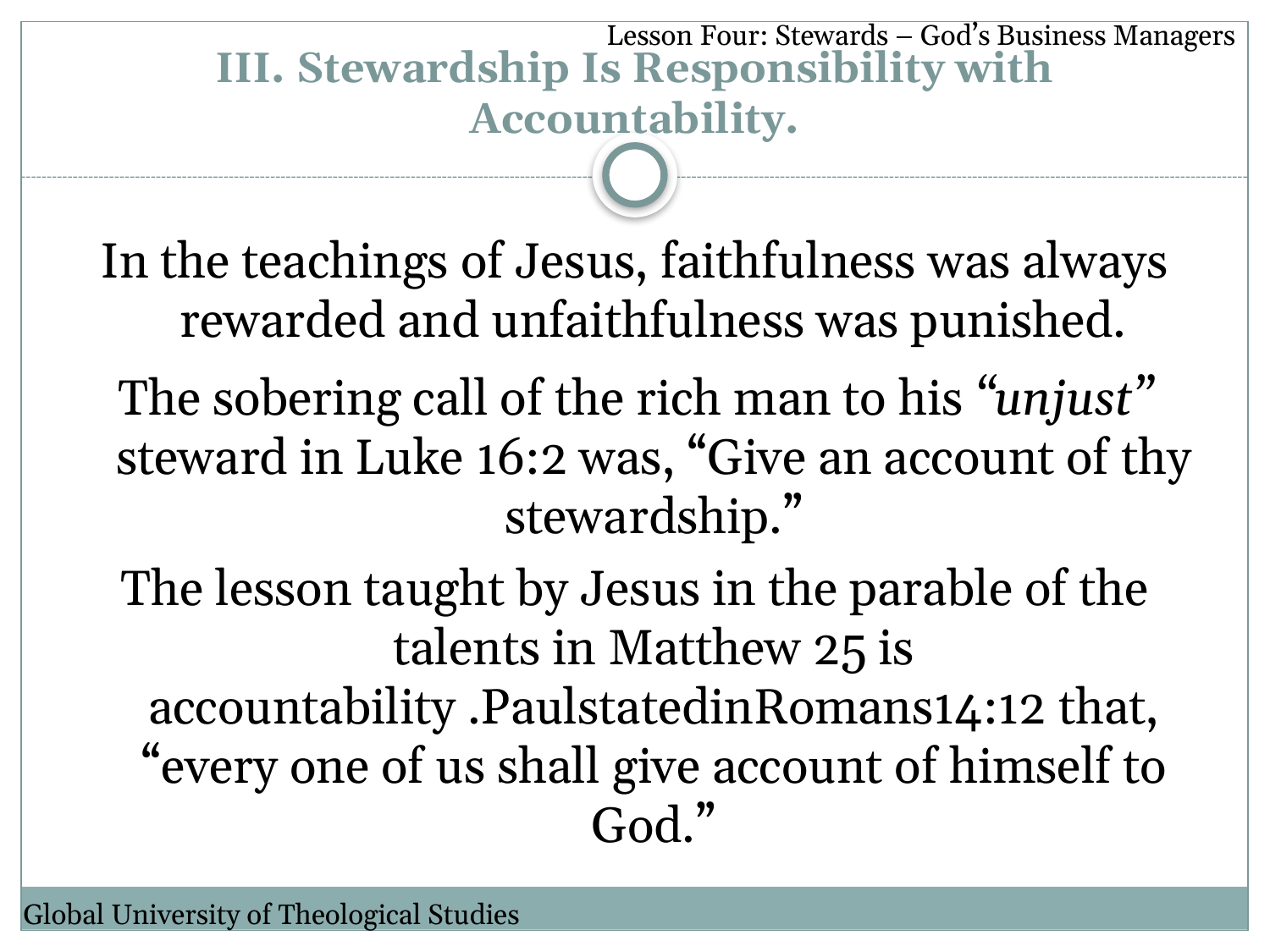

Lesson Four: Stewards – God’s Business Managers
# III. Stewardship Is Responsibility with Accountability.
In the teachings of Jesus, faithfulness was always rewarded and unfaithfulness was punished.
The sobering call of the rich man to his “unjust” steward in Luke 16:2 was, “Give an account of thy stewardship.”
The lesson taught by Jesus in the parable of the talents in Matthew 25 is accountability .PaulstatedinRomans14:12 that, “every one of us shall give account of himself to God.”
Global University of Theological Studies